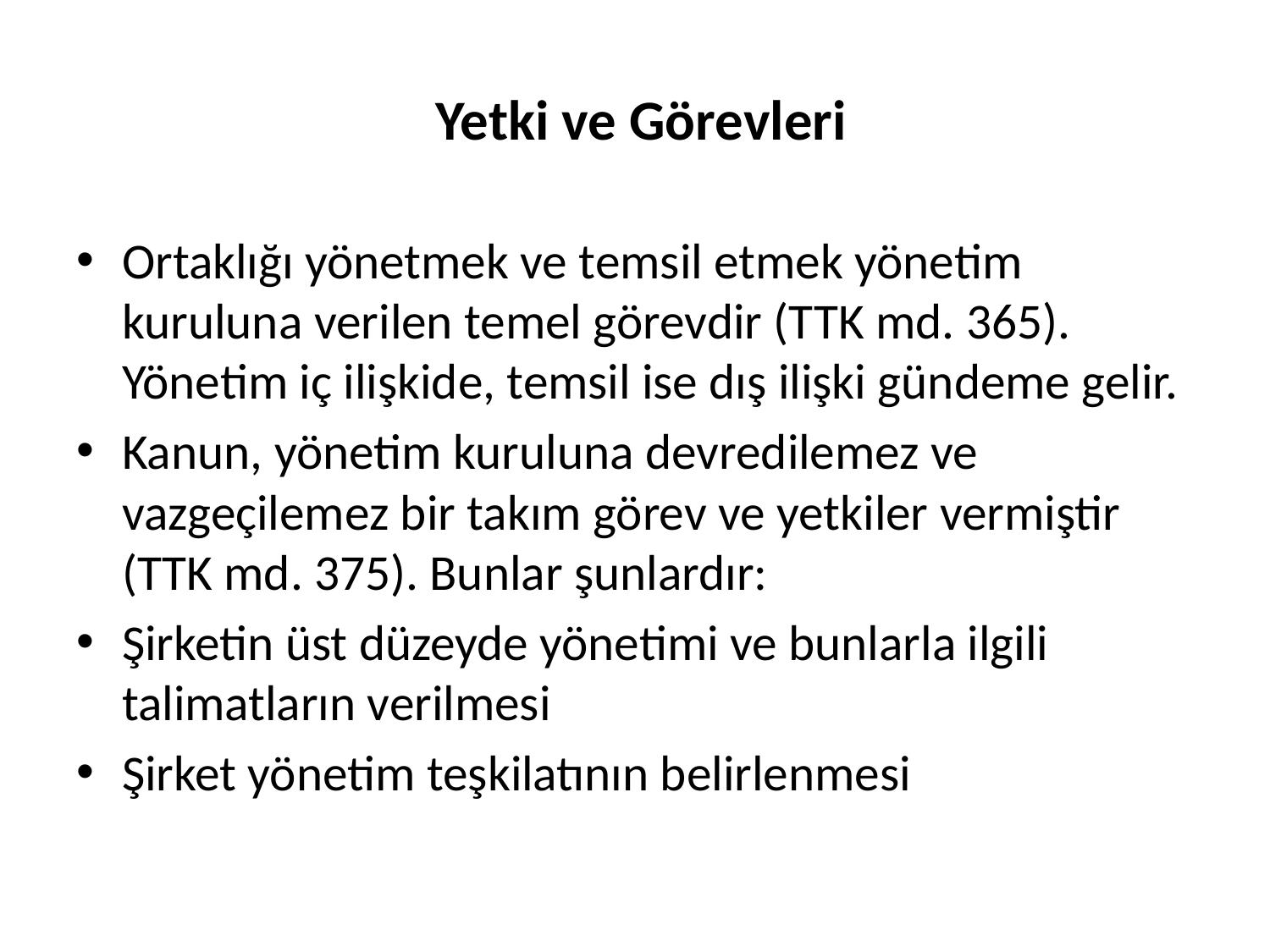

# Yetki ve Görevleri
Ortaklığı yönetmek ve temsil etmek yönetim kuruluna verilen temel görevdir (TTK md. 365). Yönetim iç ilişkide, temsil ise dış ilişki gündeme gelir.
Kanun, yönetim kuruluna devredilemez ve vazgeçilemez bir takım görev ve yetkiler vermiştir (TTK md. 375). Bunlar şunlardır:
Şirketin üst düzeyde yönetimi ve bunlarla ilgili talimatların verilmesi
Şirket yönetim teşkilatının belirlenmesi